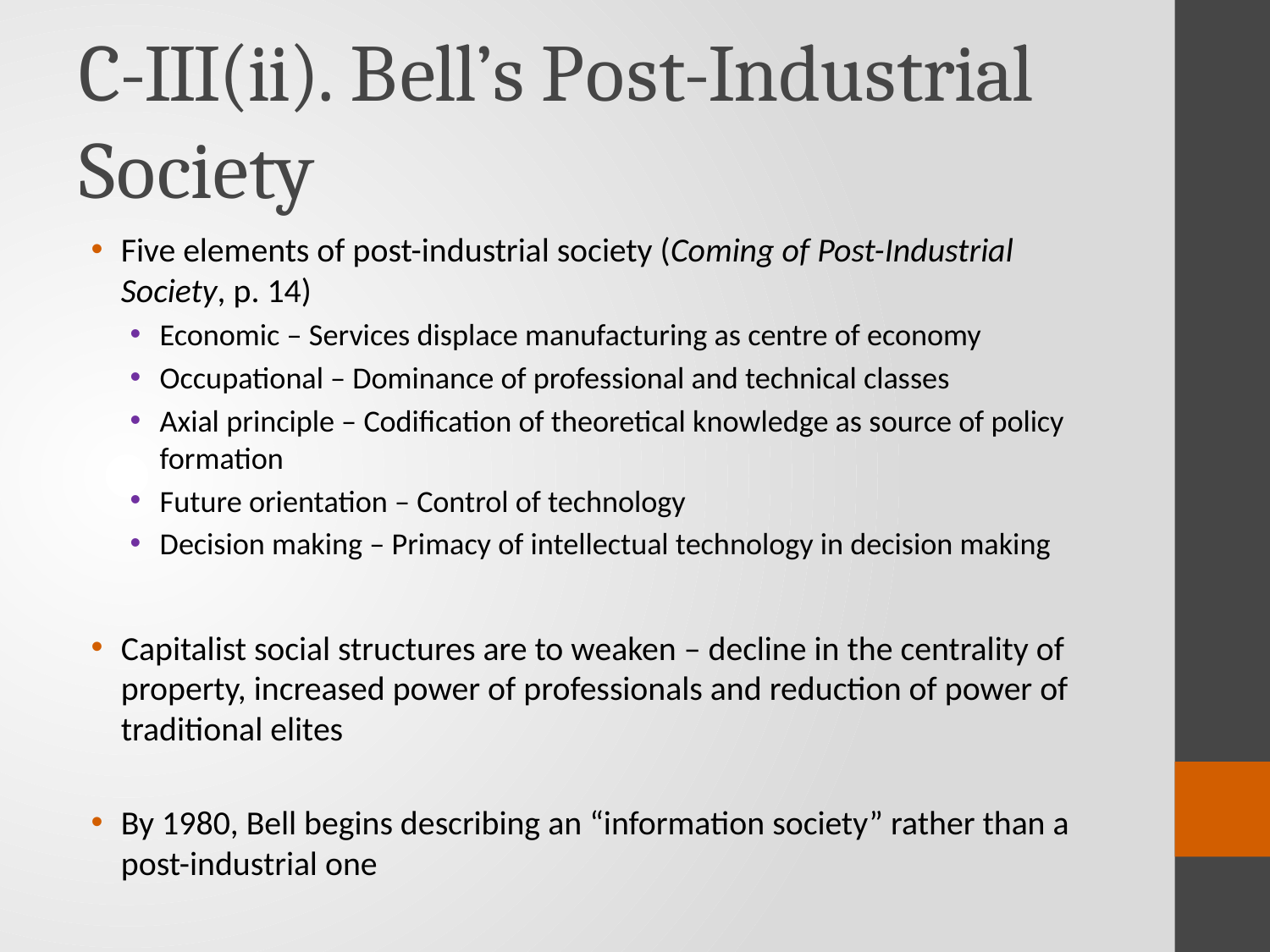

# C-III(ii). Bell’s Post-Industrial Society
Five elements of post-industrial society (Coming of Post-Industrial Society, p. 14)
Economic – Services displace manufacturing as centre of economy
Occupational – Dominance of professional and technical classes
Axial principle – Codification of theoretical knowledge as source of policy formation
Future orientation – Control of technology
Decision making – Primacy of intellectual technology in decision making

Capitalist social structures are to weaken – decline in the centrality of property, increased power of professionals and reduction of power of traditional elites

By 1980, Bell begins describing an “information society” rather than a post-industrial one